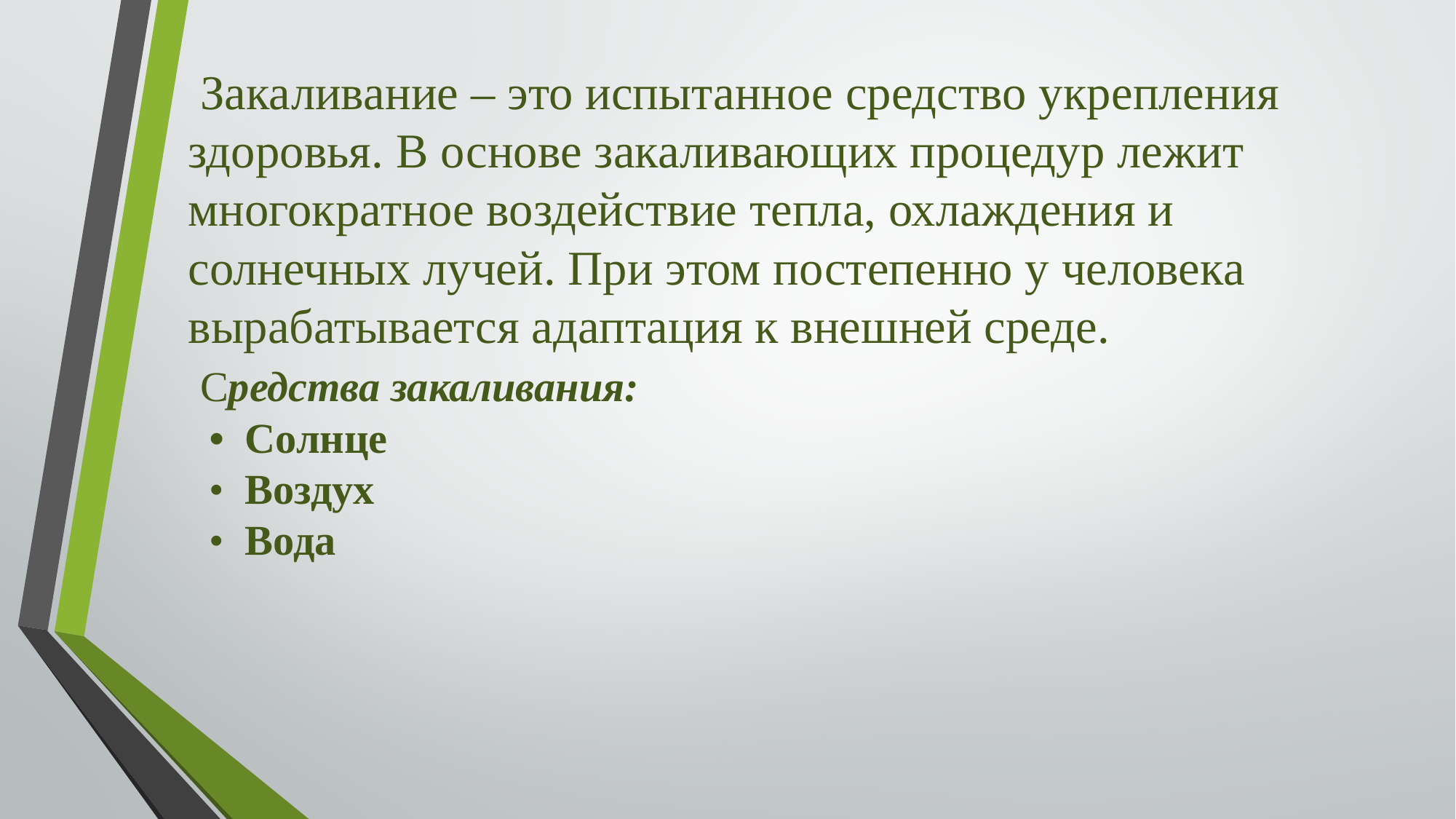

# Закаливание – это испытанное средство укрепления здоровья. В основе закаливающих процедур лежит многократное воздействие тепла, охлаждения и солнечных лучей. При этом постепенно у человека вырабатывается адаптация к внешней среде. Средства закаливания: •  Солнце •  Воздух •  Вода